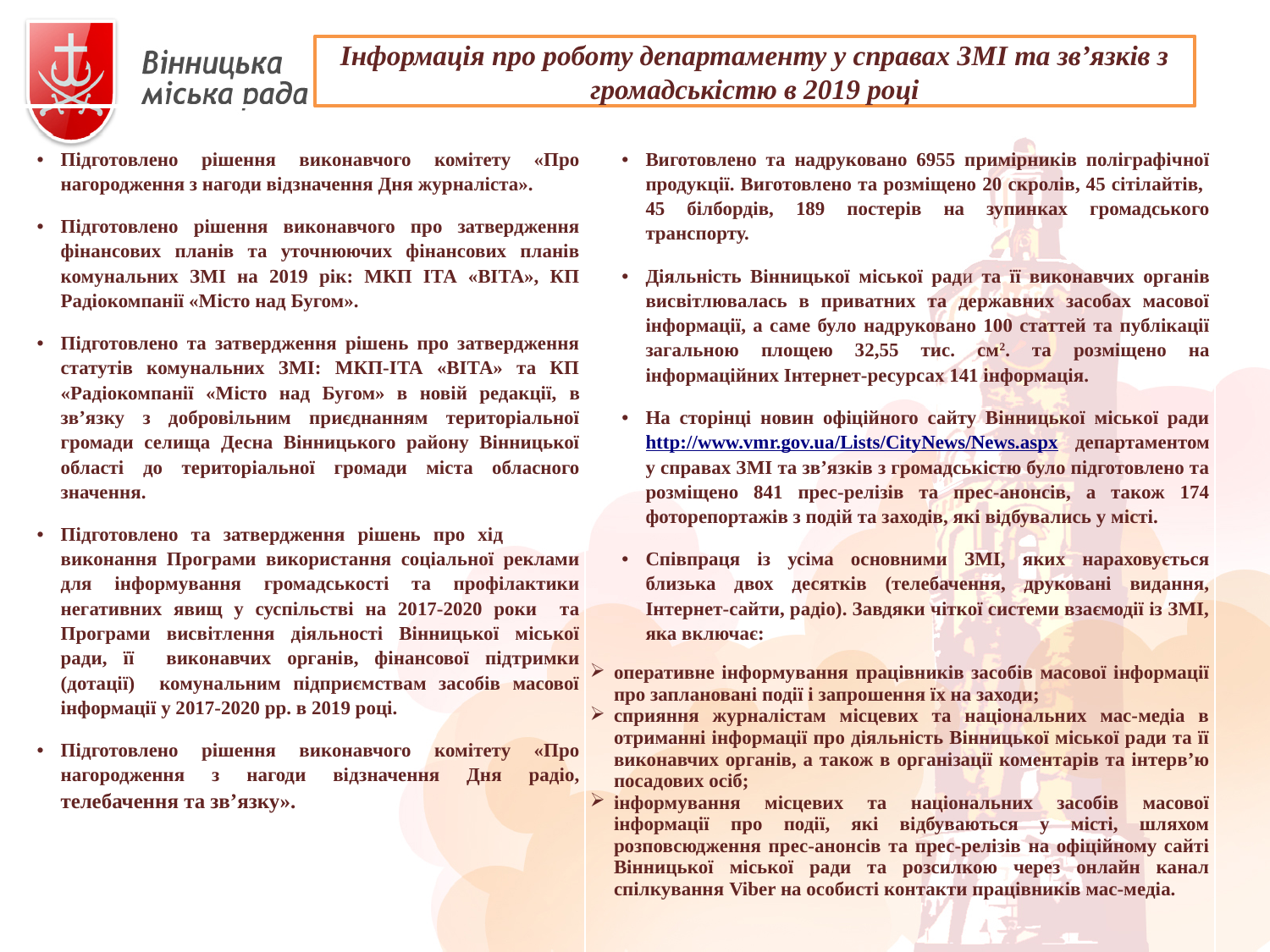

Інформація про роботу департаменту у справах ЗМІ та зв’язків з громадськістю в 2019 році
| Підготовлено рішення виконавчого комітету «Про нагородження з нагоди відзначення Дня журналіста». Підготовлено рішення виконавчого про затвердження фінансових планів та уточнюючих фінансових планів комунальних ЗМІ на 2019 рік: МКП ІТА «ВІТА», КП Радіокомпанії «Місто над Бугом». Підготовлено та затвердження рішень про затвердження статутів комунальних ЗМІ: МКП-ІТА «ВІТА» та КП «Радіокомпанії «Місто над Бугом» в новій редакції, в зв’язку з добровільним приєднанням територіальної громади селища Десна Вінницького району Вінницької області до територіальної громади міста обласного значення. Підготовлено та затвердження рішень про хід виконання Програми використання соціальної реклами для інформування громадськості та профілактики негативних явищ у суспільстві на 2017-2020 роки та Програми висвітлення діяльності Вінницької міської ради, її виконавчих органів, фінансової підтримки (дотації) комунальним підприємствам засобів масової інформації у 2017-2020 рр. в 2019 році. Підготовлено рішення виконавчого комітету «Про нагородження з нагоди відзначення Дня радіо, телебачення та зв’язку». | Виготовлено та надруковано 6955 примірників поліграфічної продукції. Виготовлено та розміщено 20 скролів, 45 сітілайтів, 45 білбордів, 189 постерів на зупинках громадського транспорту. Діяльність Вінницької міської ради та її виконавчих органів висвітлювалась в приватних та державних засобах масової інформації, а саме було надруковано 100 статтей та публікації загальною площею 32,55 тис. см2. та розміщено на інформаційних Інтернет-ресурсах 141 інформація. На сторінці новин офіційного сайту Вінницької міської ради http://www.vmr.gov.ua/Lists/CityNews/News.aspx департаментом у справах ЗМІ та зв’язків з громадськістю було підготовлено та розміщено 841 прес-релізів та прес-анонсів, а також 174 фоторепортажів з подій та заходів, які відбувались у місті. Співпраця із усіма основними ЗМІ, яких нараховується близька двох десятків (телебачення, друковані видання, Інтернет-сайти, радіо). Завдяки чіткої системи взаємодії із ЗМІ, яка включає: оперативне інформування працівників засобів масової інформації про заплановані події і запрошення їх на заходи; сприяння журналістам місцевих та національних мас-медіа в отриманні інформації про діяльність Вінницької міської ради та її виконавчих органів, а також в організації коментарів та інтерв’ю посадових осіб; інформування місцевих та національних засобів масової інформації про події, які відбуваються у місті, шляхом розповсюдження прес-анонсів та прес-релізів на офіційному сайті Вінницької міської ради та розсилкою через онлайн канал спілкування Viber на особисті контакти працівників мас-медіа. |
| --- | --- |